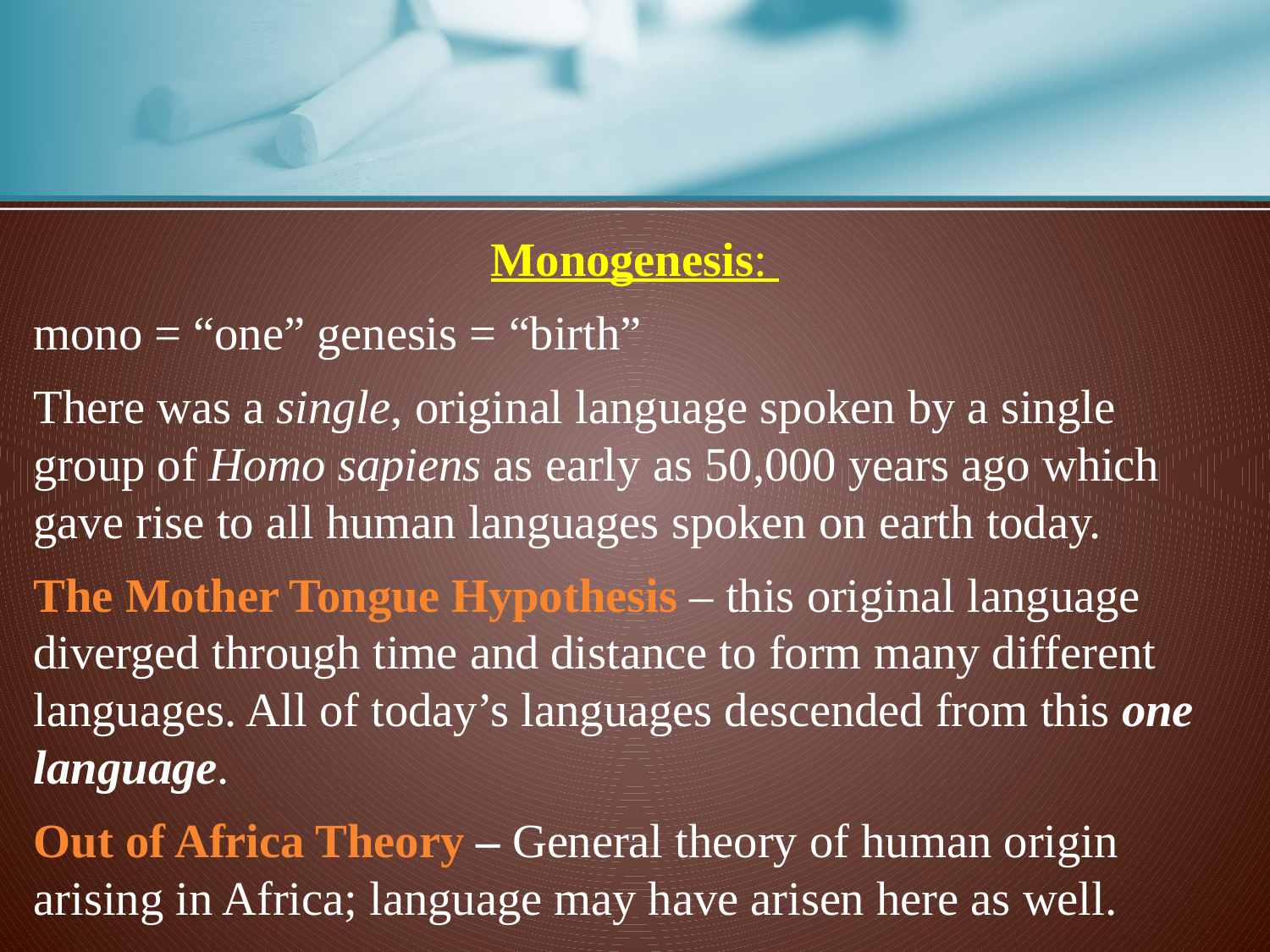

Monogenesis:
mono = “one” genesis = “birth”
There was a single, original language spoken by a single group of Homo sapiens as early as 50,000 years ago which gave rise to all human languages spoken on earth today.
The Mother Tongue Hypothesis – this original language diverged through time and distance to form many different languages. All of today’s languages descended from this one language.
Out of Africa Theory – General theory of human origin arising in Africa; language may have arisen here as well.